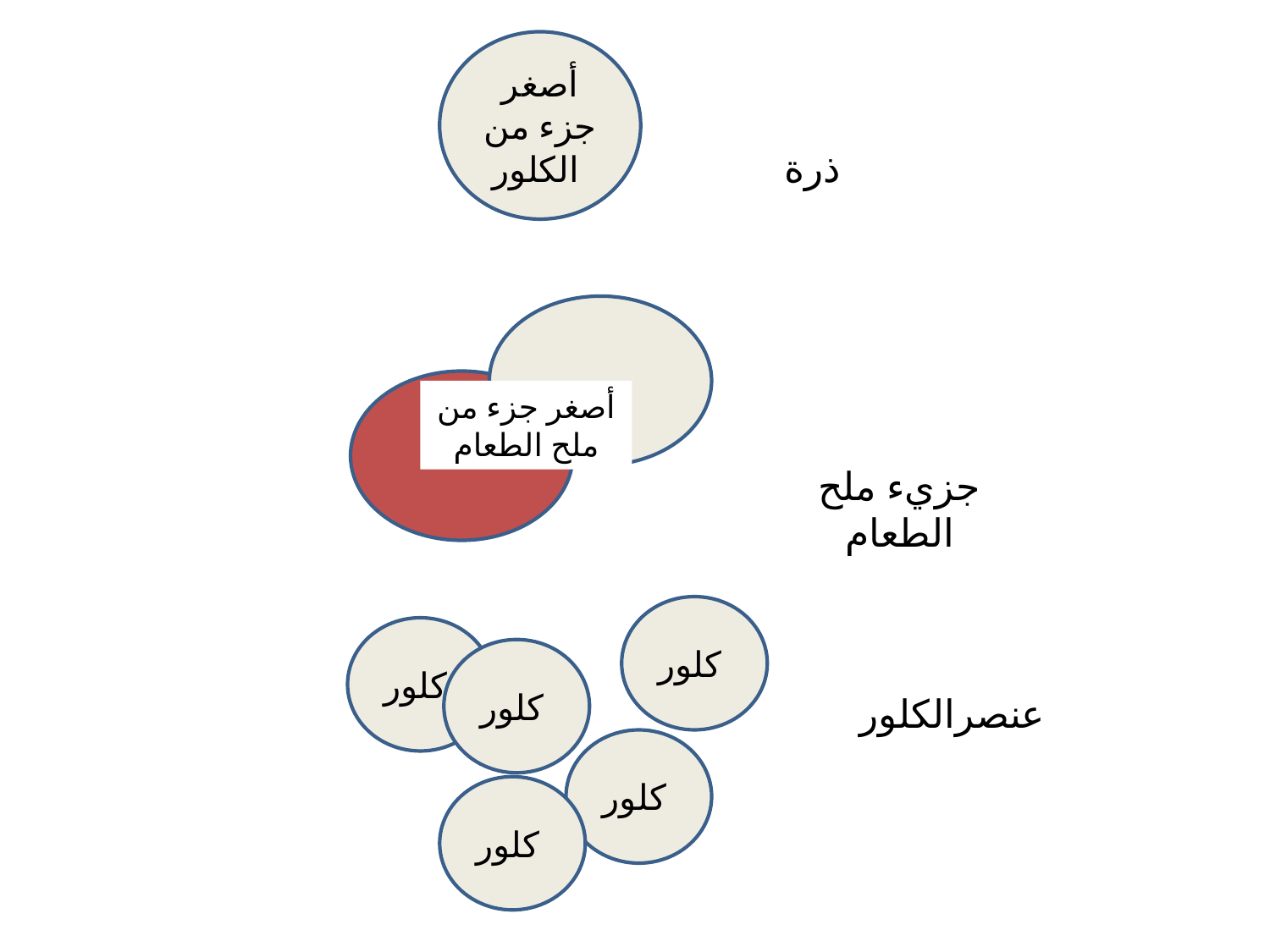

أصغر جزء من الكلور
ذرة

أصغر جزء من ملح الطعام
جزيء ملح الطعام
كلور
كلور
كلور
عنصرالكلور
كلور
كلور